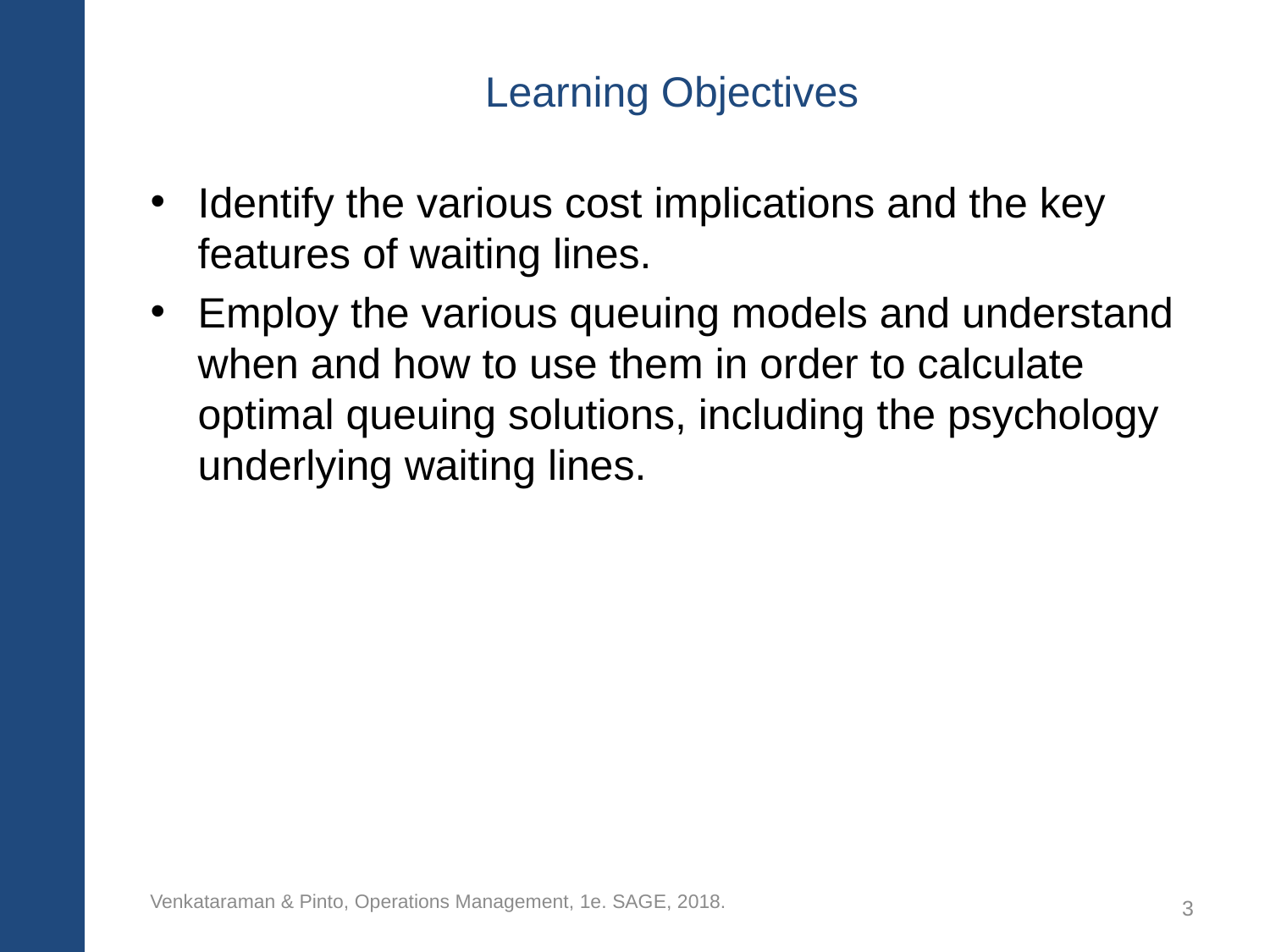

# Learning Objectives
Identify the various cost implications and the key features of waiting lines.
Employ the various queuing models and understand when and how to use them in order to calculate optimal queuing solutions, including the psychology underlying waiting lines.
Venkataraman & Pinto, Operations Management, 1e. SAGE, 2018.
3